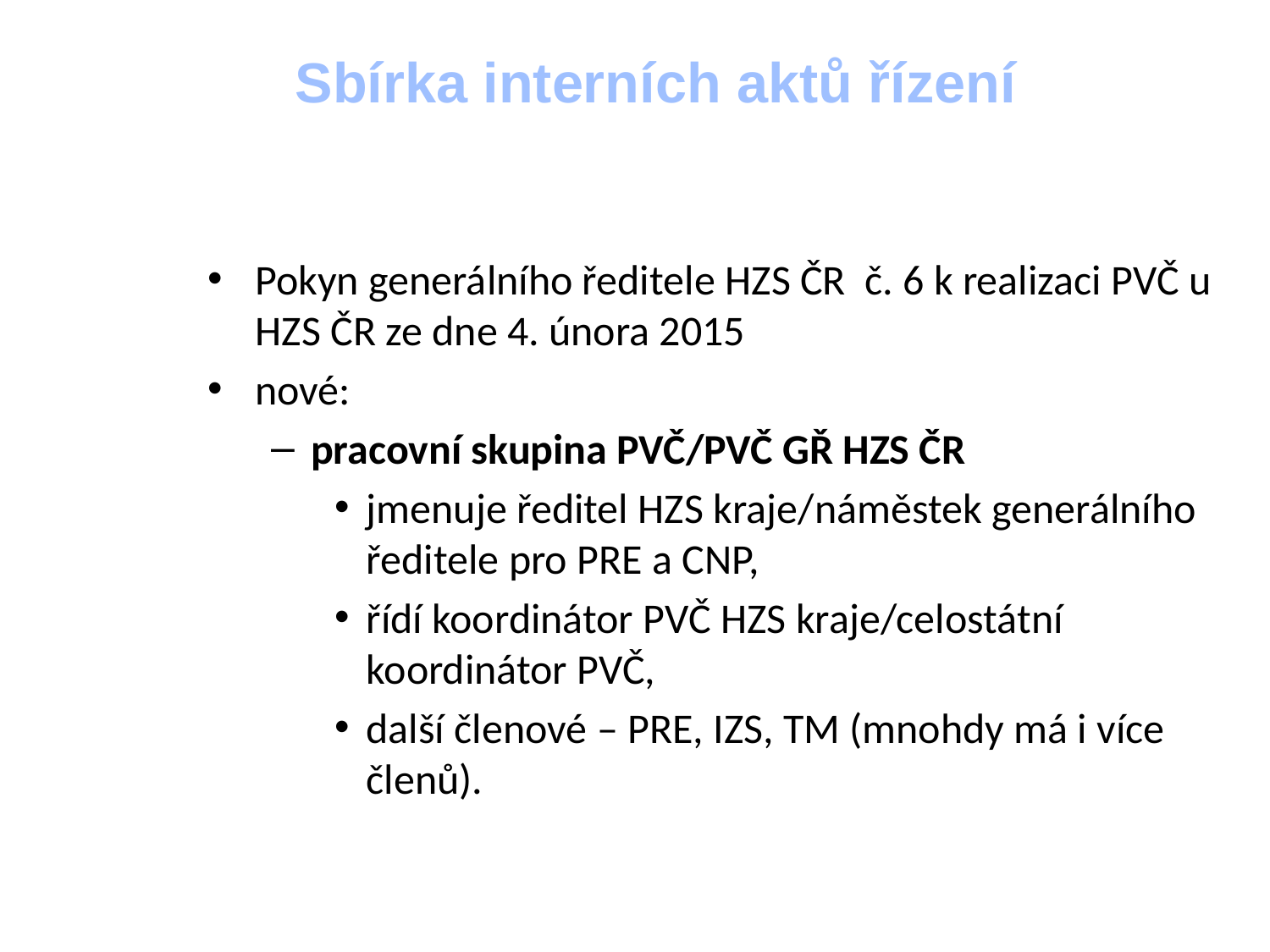

Sbírka interních aktů řízení
Pokyn generálního ředitele HZS ČR  č. 6 k realizaci PVČ u HZS ČR ze dne 4. února 2015
nové:
pracovní skupina PVČ/PVČ GŘ HZS ČR
jmenuje ředitel HZS kraje/náměstek generálního ředitele pro PRE a CNP,
řídí koordinátor PVČ HZS kraje/celostátní koordinátor PVČ,
další členové – PRE, IZS, TM (mnohdy má i více členů).